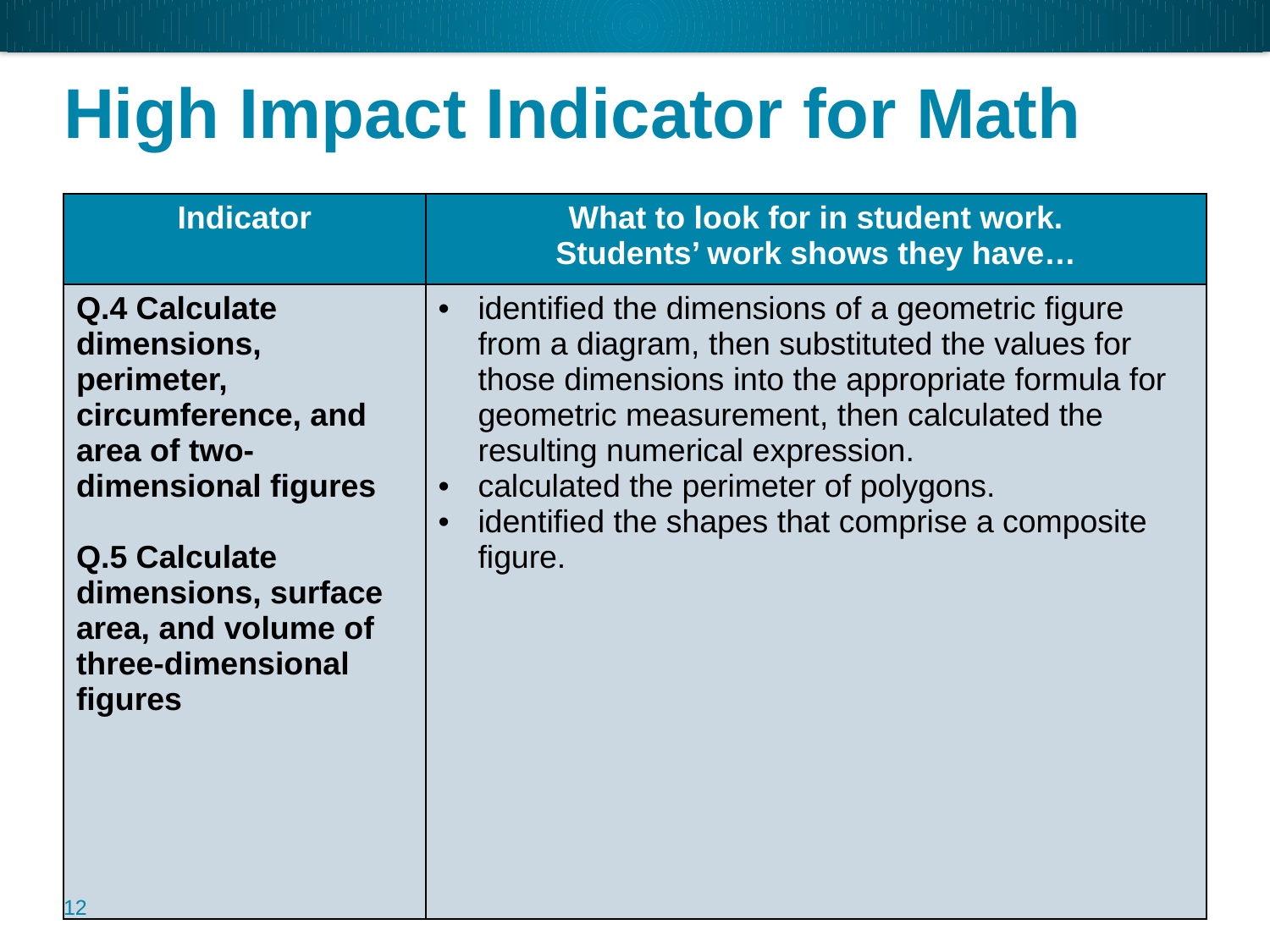

# High Impact Indicator for Math
| Indicator | What to look for in student work. Students’ work shows they have… |
| --- | --- |
| Q.4 Calculate dimensions, perimeter, circumference, and area of two-dimensional figures Q.5 Calculate dimensions, surface area, and volume of three-dimensional figures | identified the dimensions of a geometric figure from a diagram, then substituted the values for those dimensions into the appropriate formula for geometric measurement, then calculated the resulting numerical expression. calculated the perimeter of polygons. identified the shapes that comprise a composite figure. |

12
12